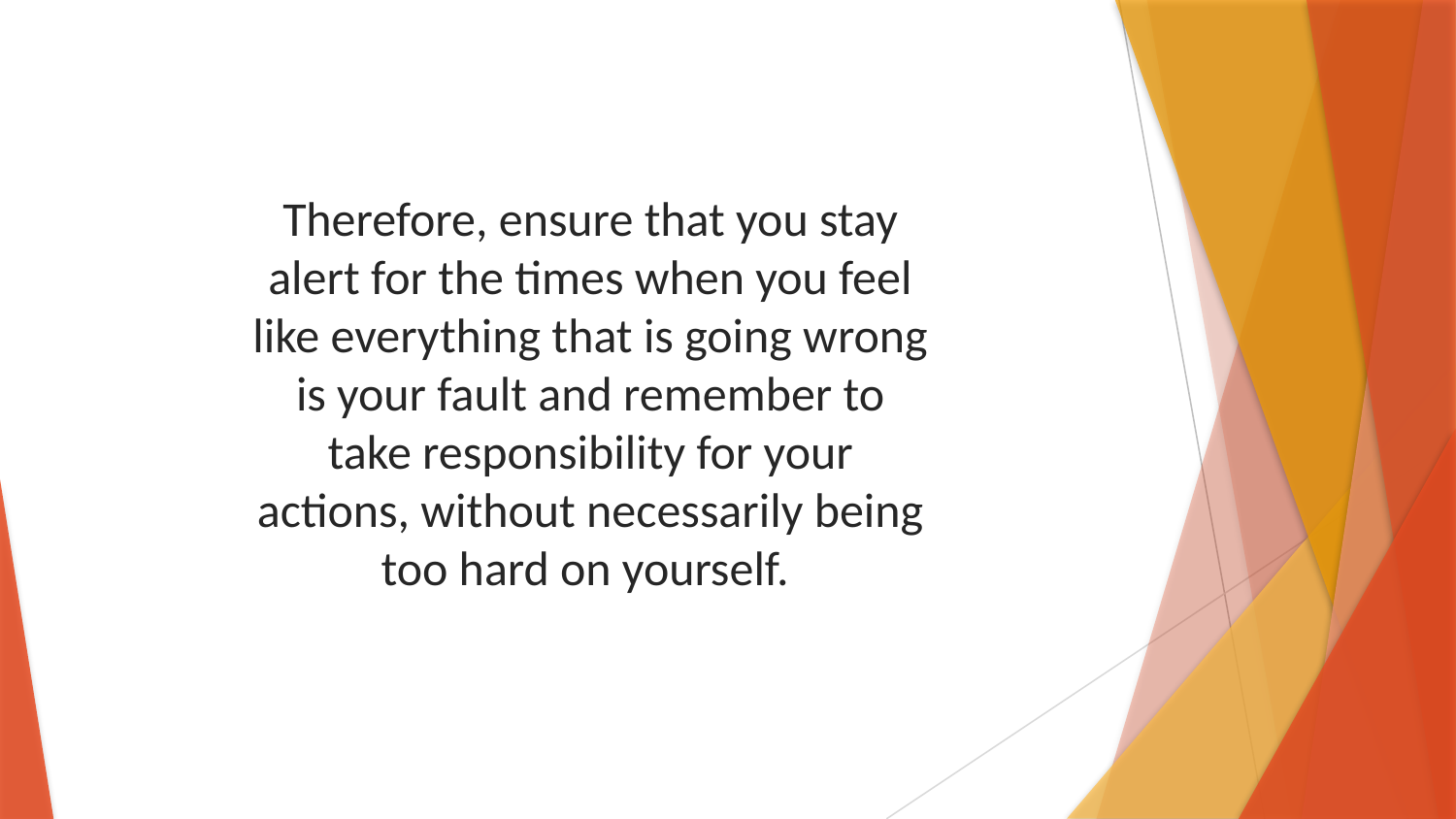

Therefore, ensure that you stay alert for the times when you feel like everything that is going wrong is your fault and remember to take responsibility for your actions, without necessarily being too hard on yourself.